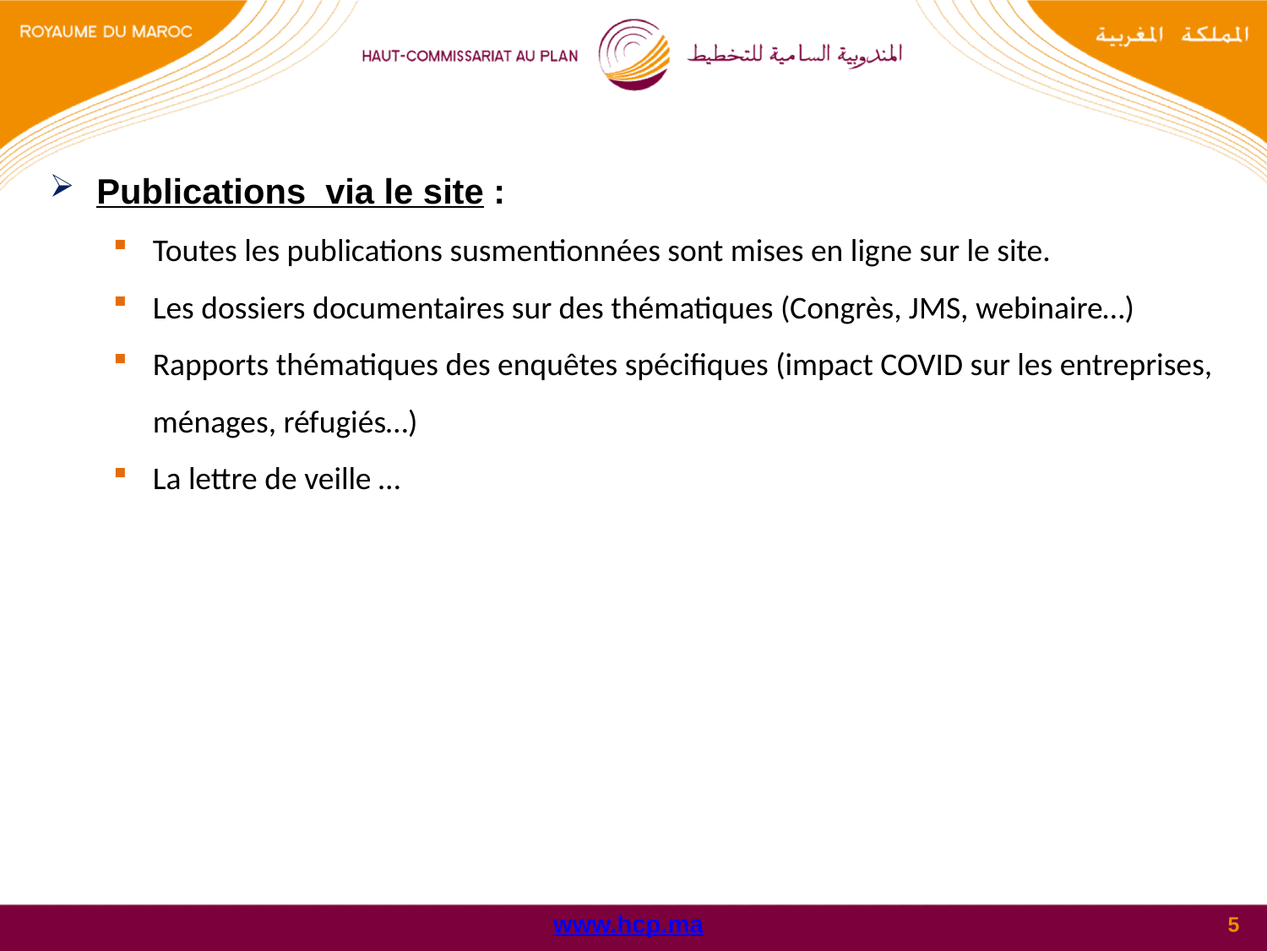

Publications  via le site :
Toutes les publications susmentionnées sont mises en ligne sur le site.
Les dossiers documentaires sur des thématiques (Congrès, JMS, webinaire…)
Rapports thématiques des enquêtes spécifiques (impact COVID sur les entreprises, ménages, réfugiés…)
La lettre de veille …

www.hcp.ma
5